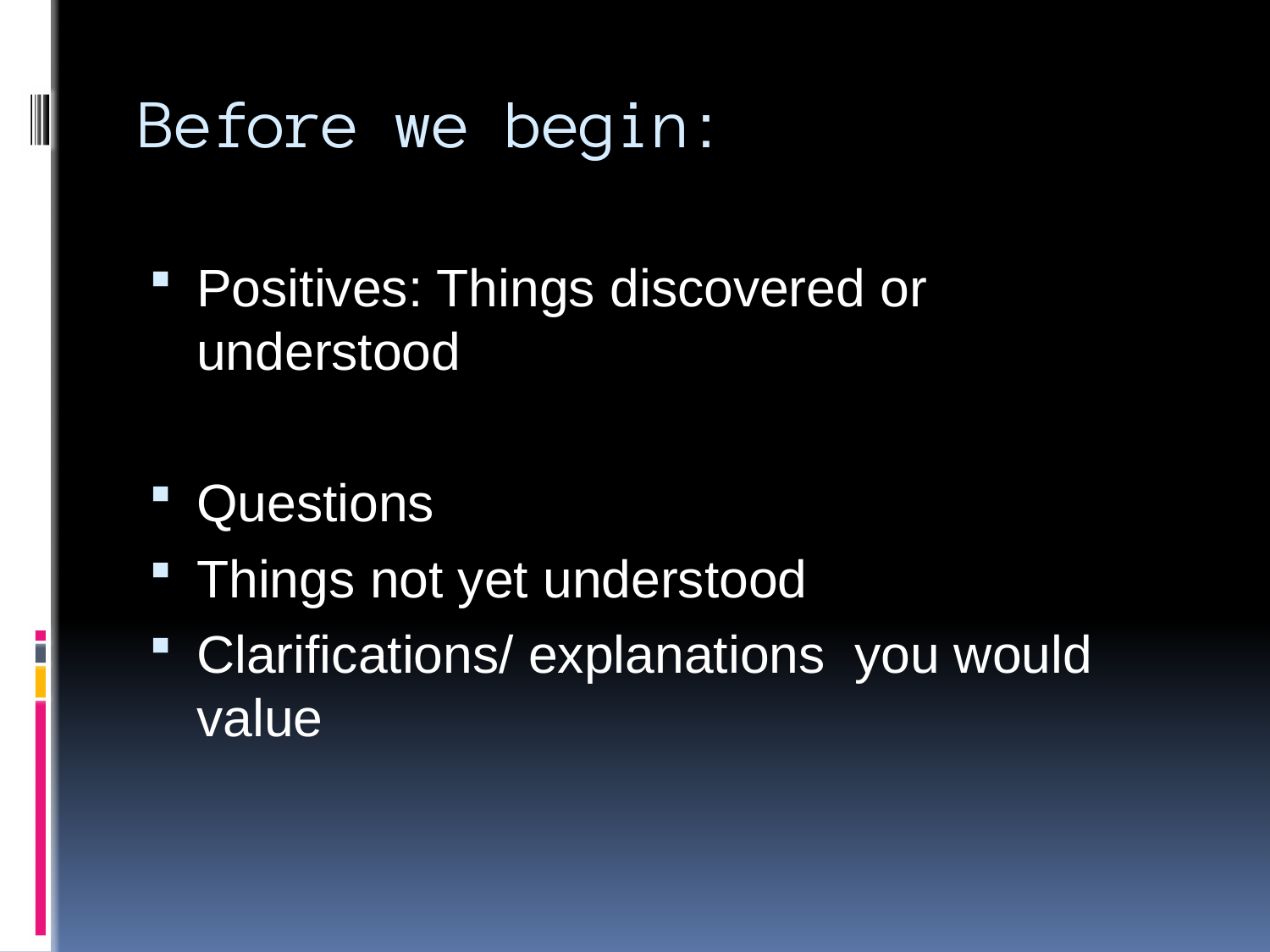

# Before we begin:
Positives: Things discovered or understood

Questions
Things not yet understood
Clarifications/ explanations  you would value